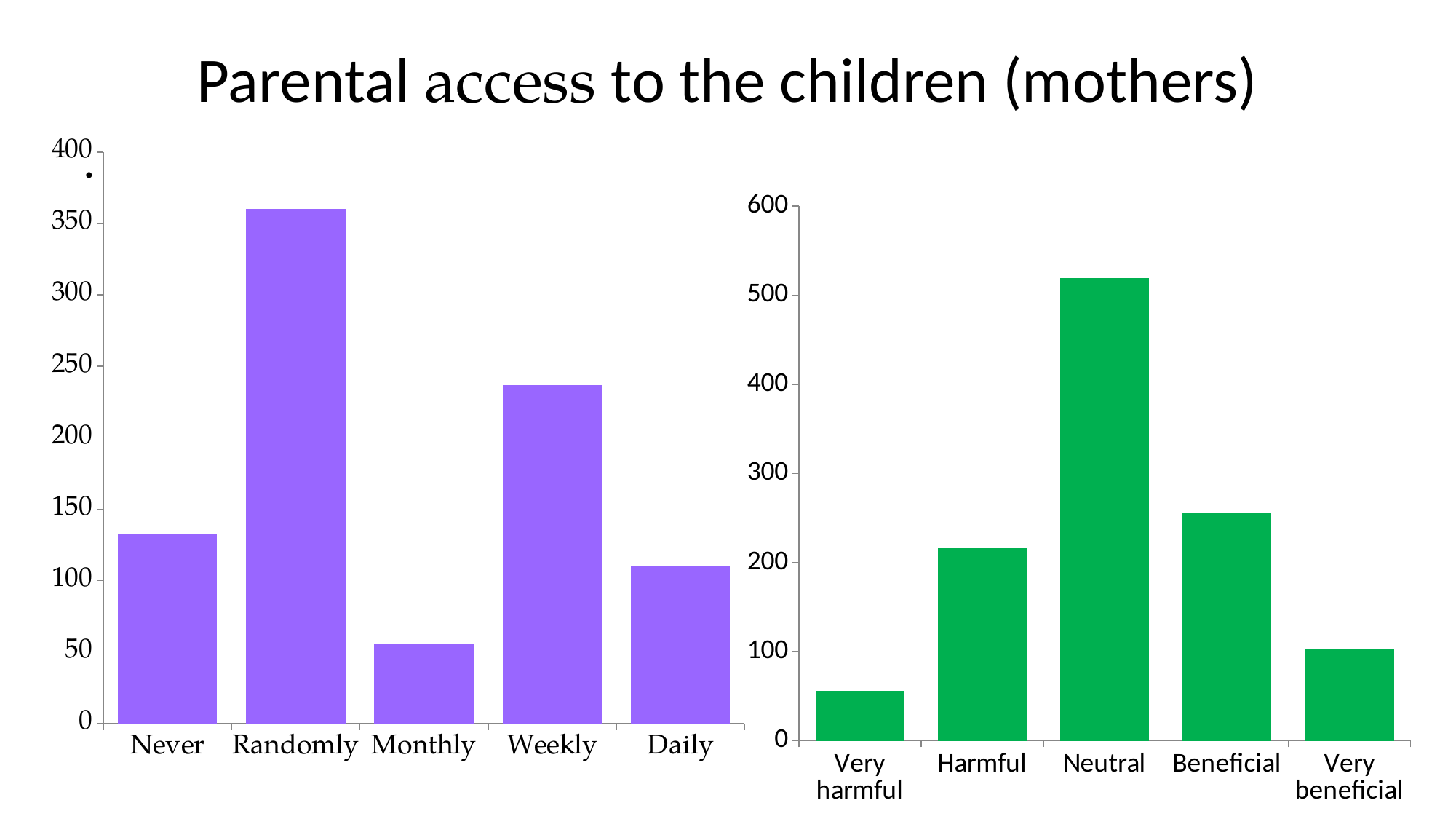

# Parental access to the children (mothers)
.

### Chart

| Category |  |
|---|---|
| Never | 133.0 |
| Randomly | 360.0 |
| Monthly | 56.0 |
| Weekly | 237.0 |
| Daily | 110.0 |

### Chart

| Category |  |
|---|---|
| Very harmful | 56.0 |
| Harmful | 216.0 |
| Neutral | 519.0 |
| Beneficial | 256.0 |
| Very beneficial | 103.0 |